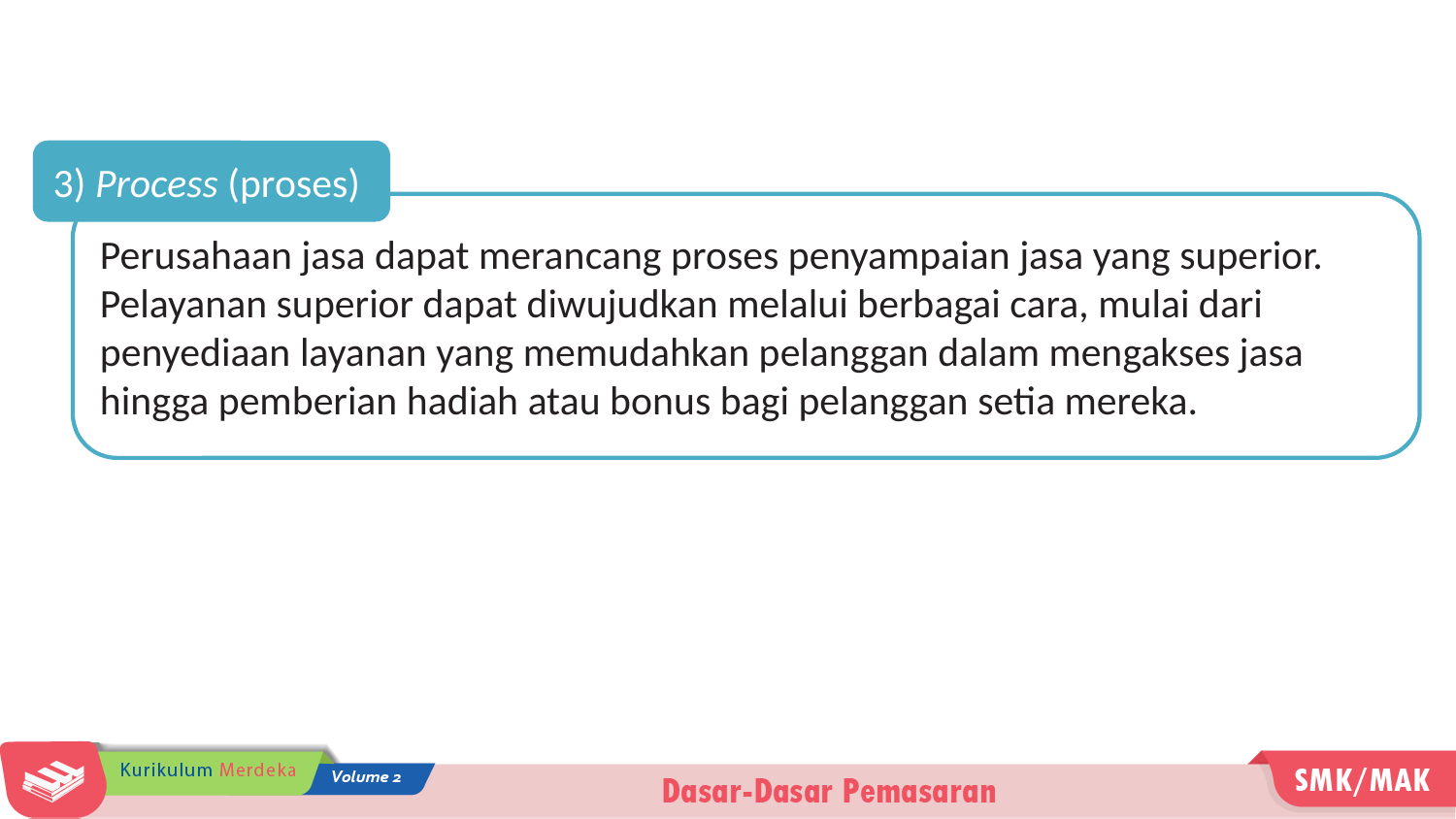

3) Process (proses)
Perusahaan jasa dapat merancang proses penyampaian jasa yang superior. Pelayanan superior dapat diwujudkan melalui berbagai cara, mulai dari penyediaan layanan yang memudahkan pelanggan dalam mengakses jasa hingga pemberian hadiah atau bonus bagi pelanggan setia mereka.